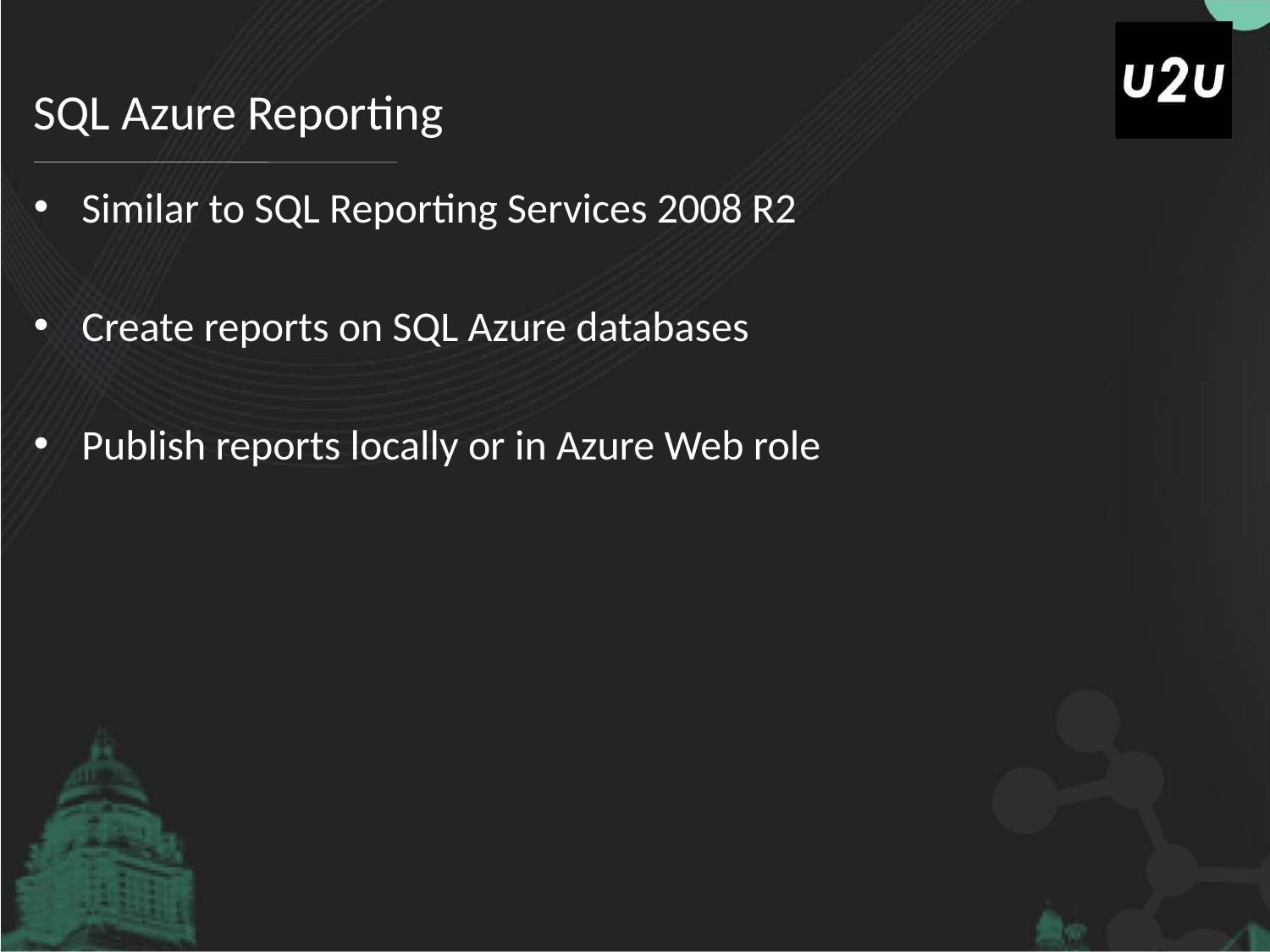

# SQL Azure Reporting
Similar to SQL Reporting Services 2008 R2

Create reports on SQL Azure databases

Publish reports locally or in Azure Web role